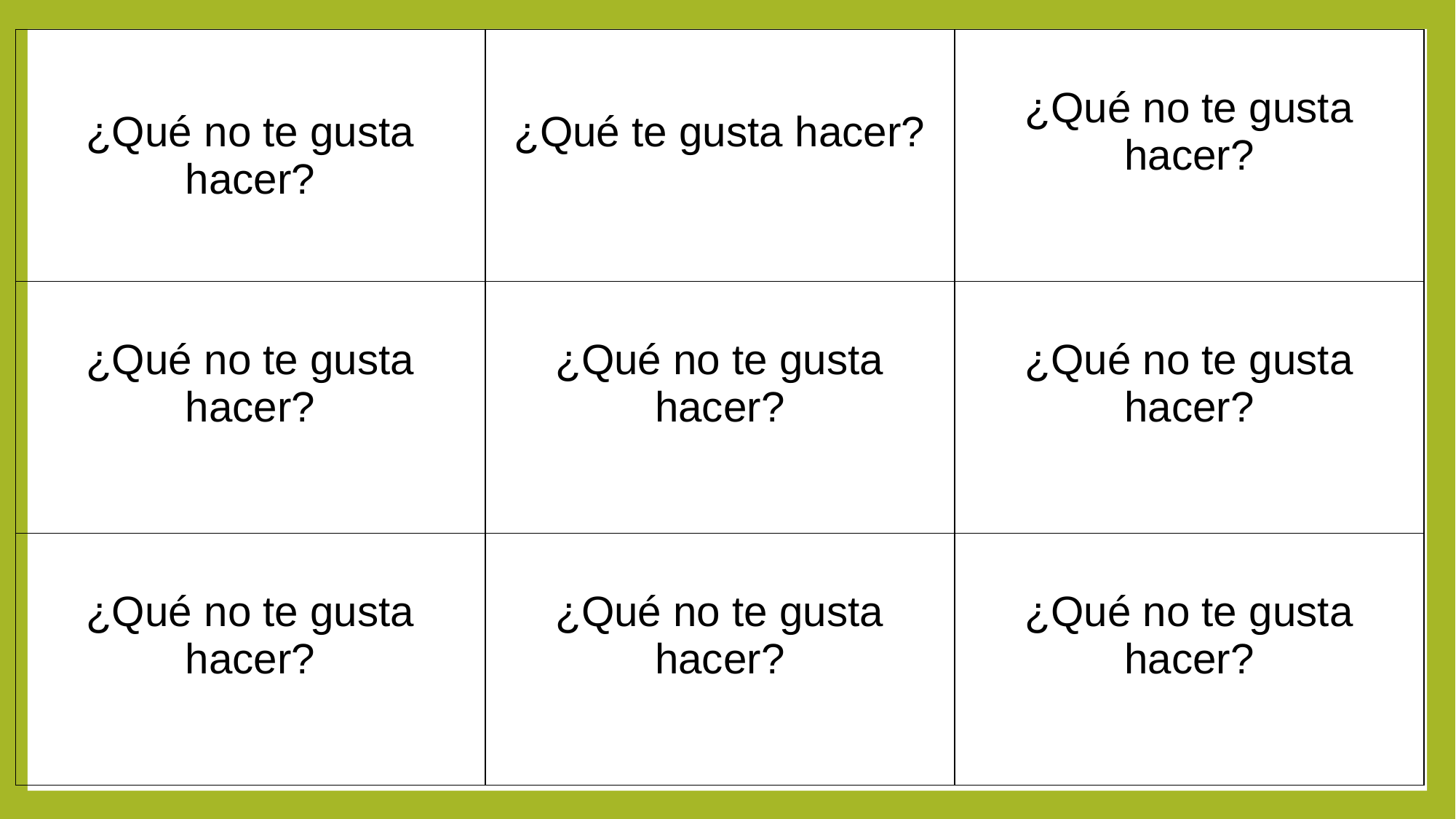

| ¿Qué no te gusta hacer? | ¿Qué te gusta hacer? | ¿Qué no te gusta hacer? |
| --- | --- | --- |
| ¿Qué no te gusta hacer? | ¿Qué no te gusta hacer? | ¿Qué no te gusta hacer? |
| ¿Qué no te gusta hacer? | ¿Qué no te gusta hacer? | ¿Qué no te gusta hacer? |